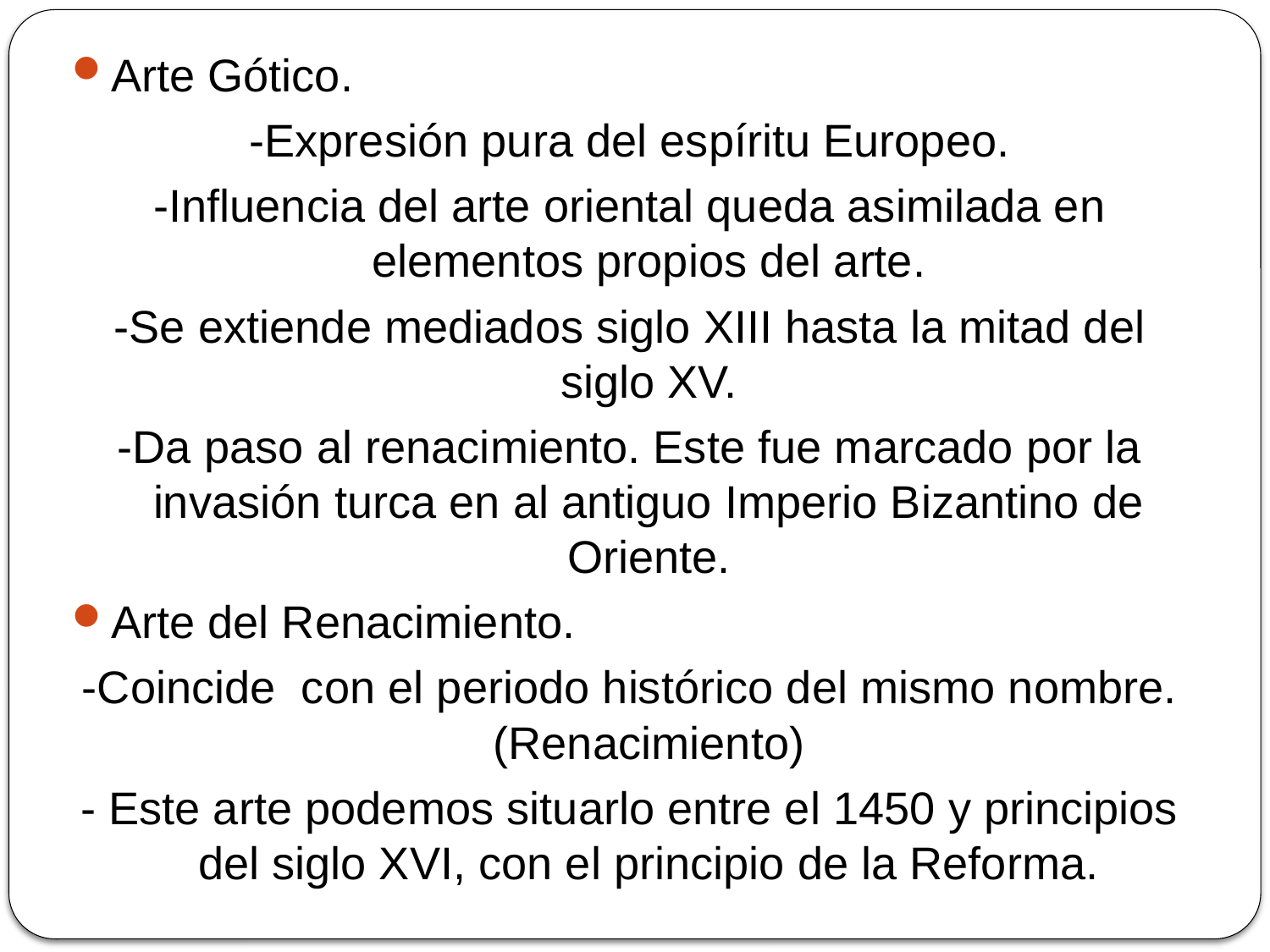

Arte Gótico.
-Expresión pura del espíritu Europeo.
-Influencia del arte oriental queda asimilada en elementos propios del arte.
-Se extiende mediados siglo XIII hasta la mitad del siglo XV.
-Da paso al renacimiento. Este fue marcado por la invasión turca en al antiguo Imperio Bizantino de Oriente.
Arte del Renacimiento.
-Coincide  con el periodo histórico del mismo nombre. (Renacimiento)
- Este arte podemos situarlo entre el 1450 y principios del siglo XVI, con el principio de la Reforma.